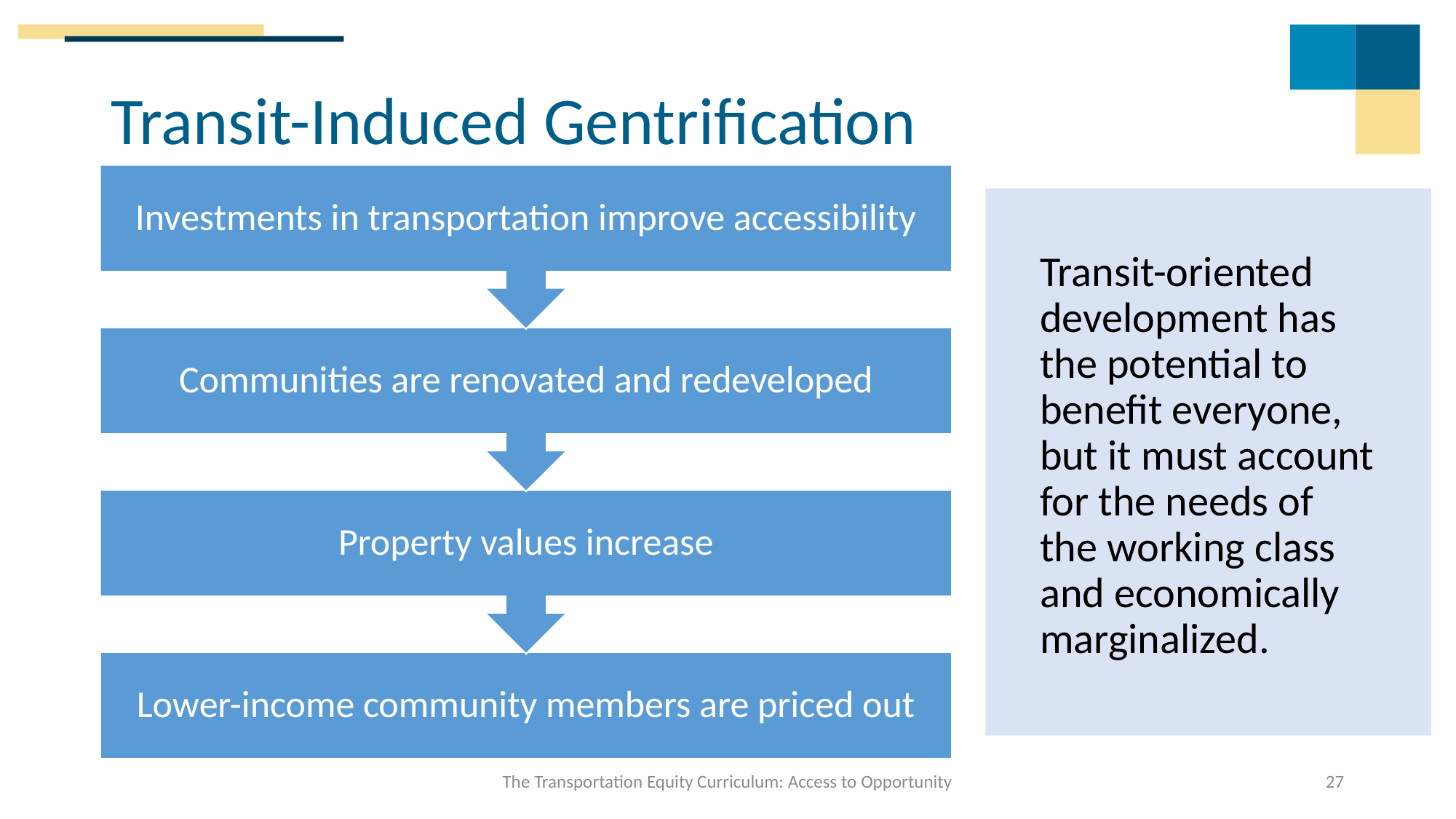

# Transit-Induced Gentrification
Lower-income community members are priced out
Property values increase
Communities are renovated and redeveloped
Investments in transportation improve accessibility
Transit-oriented development has the potential to benefit everyone, but it must account for the needs of the working class and economically marginalized.

The Transportation Equity Curriculum: Access to Opportunity
27